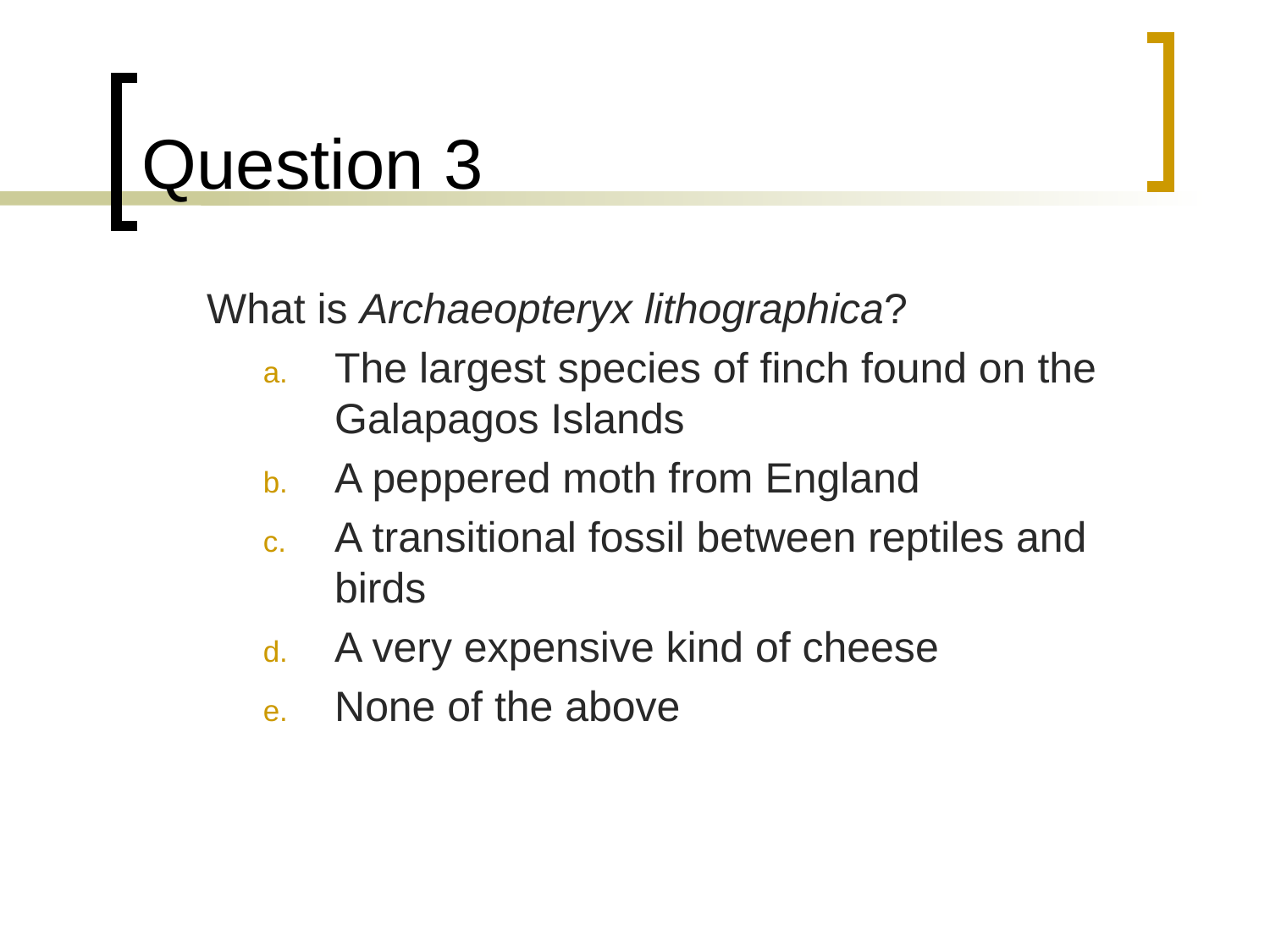

# Question 3
	What is Archaeopteryx lithographica?
The largest species of finch found on the Galapagos Islands
A peppered moth from England
A transitional fossil between reptiles and birds
A very expensive kind of cheese
None of the above